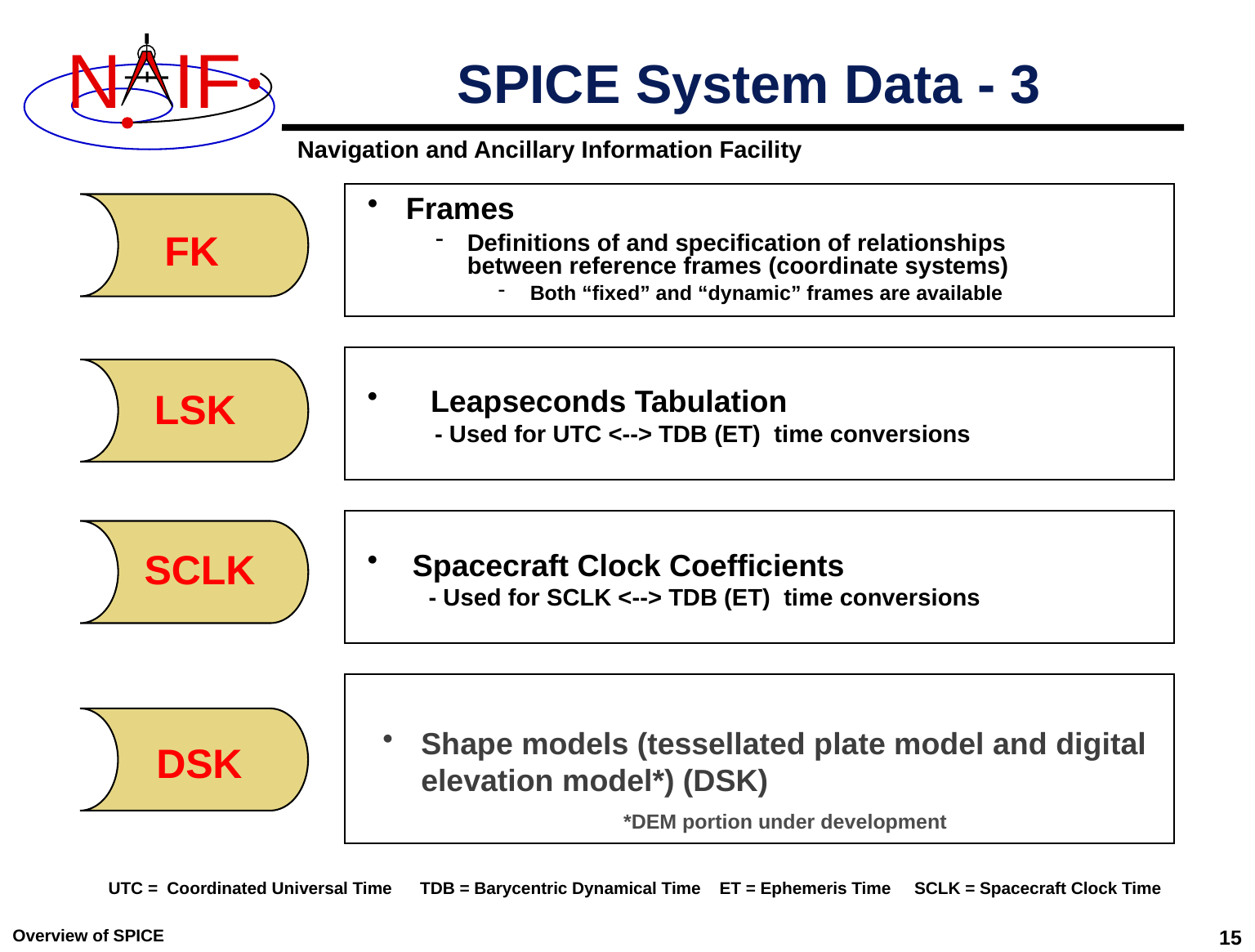

# SPICE System Data - 3

Frames
Definitions of and specification of relationships between reference frames (coordinate systems)
Both “fixed” and “dynamic” frames are available

FK

    Leapseconds Tabulation
          - Used for UTC <--> TDB (ET)  time conversions

LSK

Spacecraft Clock Coefficients
- Used for SCLK <--> TDB (ET)  time conversions
SCLK

Shape models (tessellated plate model and digital elevation model*) (DSK)
DSK
*DEM portion under development
UTC =  Coordinated Universal Time      TDB = Barycentric Dynamical Time    ET = Ephemeris Time     SCLK = Spacecraft Clock Time
Overview of SPICE
15